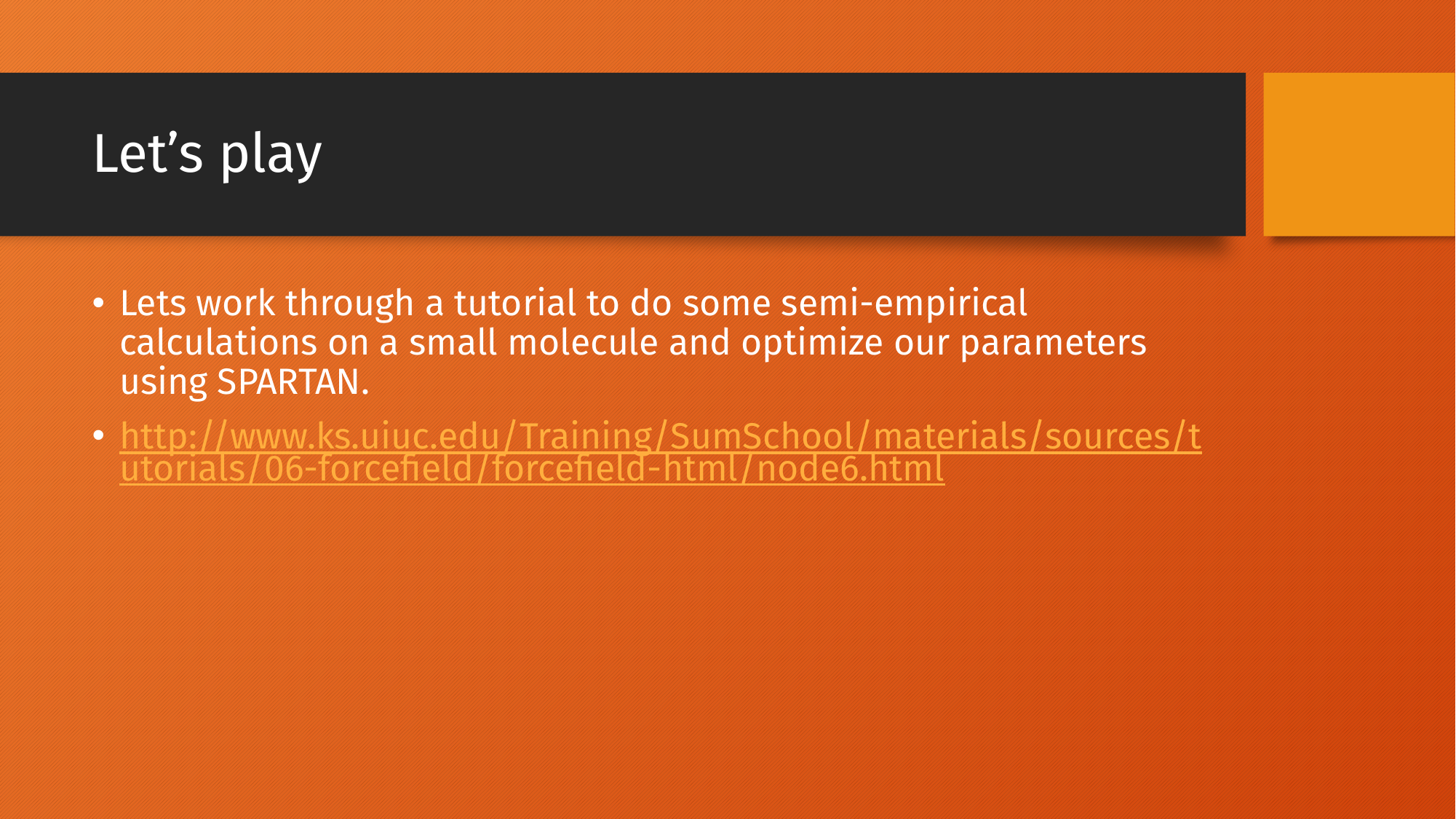

# Let’s play
Lets work through a tutorial to do some semi-empirical calculations on a small molecule and optimize our parameters using SPARTAN.
http://www.ks.uiuc.edu/Training/SumSchool/materials/sources/tutorials/06-forcefield/forcefield-html/node6.html